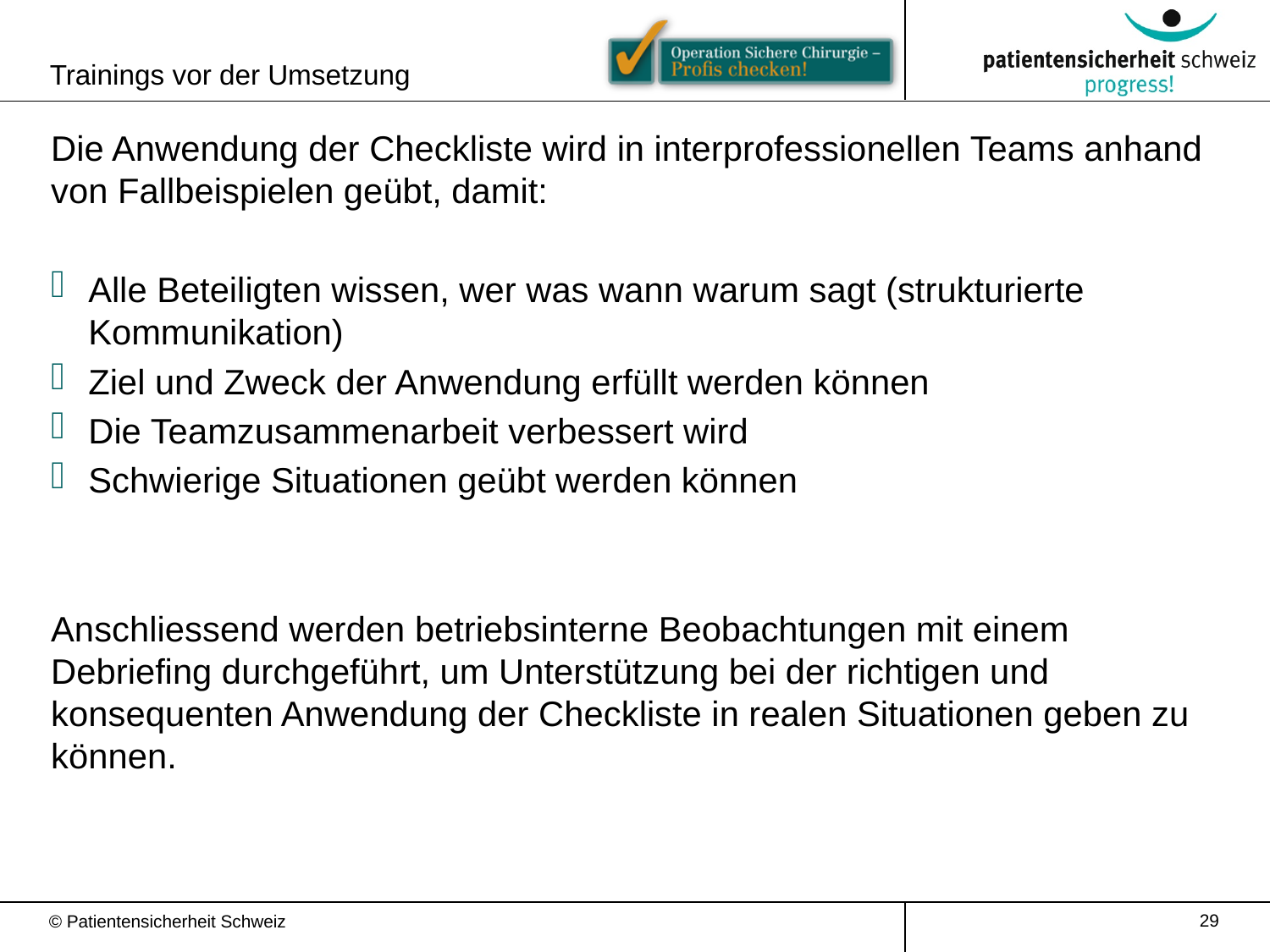

Trainings vor der Umsetzung
Die Anwendung der Checkliste wird in interprofessionellen Teams anhand von Fallbeispielen geübt, damit:

Alle Beteiligten wissen, wer was wann warum sagt (strukturierte Kommunikation)
Ziel und Zweck der Anwendung erfüllt werden können
Die Teamzusammenarbeit verbessert wird
Schwierige Situationen geübt werden können

Anschliessend werden betriebsinterne Beobachtungen mit einem Debriefing durchgeführt, um Unterstützung bei der richtigen und konsequenten Anwendung der Checkliste in realen Situationen geben zu können.

29
© Patientensicherheit Schweiz